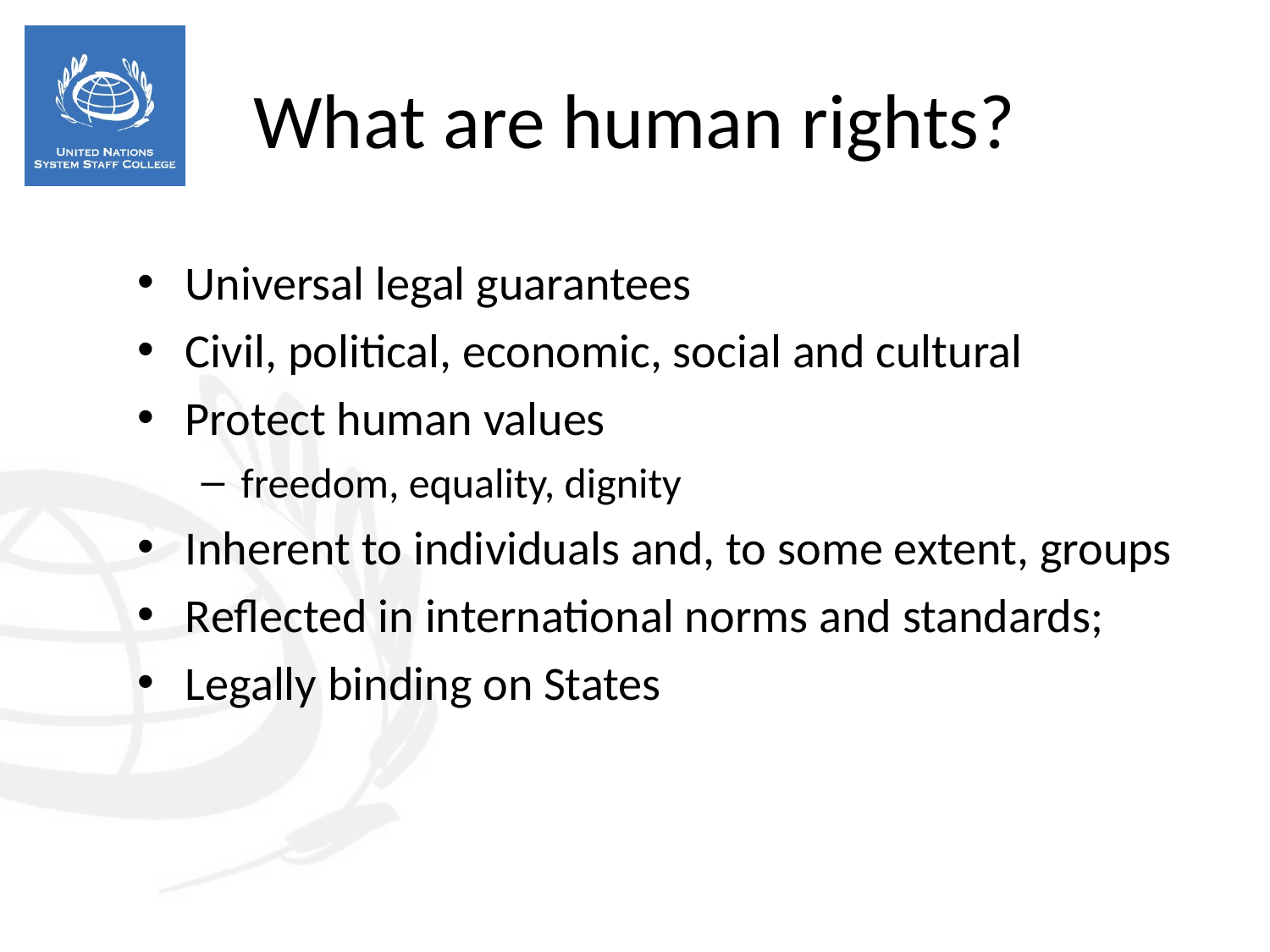

What are human rights?
Universal legal guarantees
Civil, political, economic, social and cultural
Protect human values
freedom, equality, dignity
Inherent to individuals and, to some extent, groups
Reflected in international norms and standards;
Legally binding on States